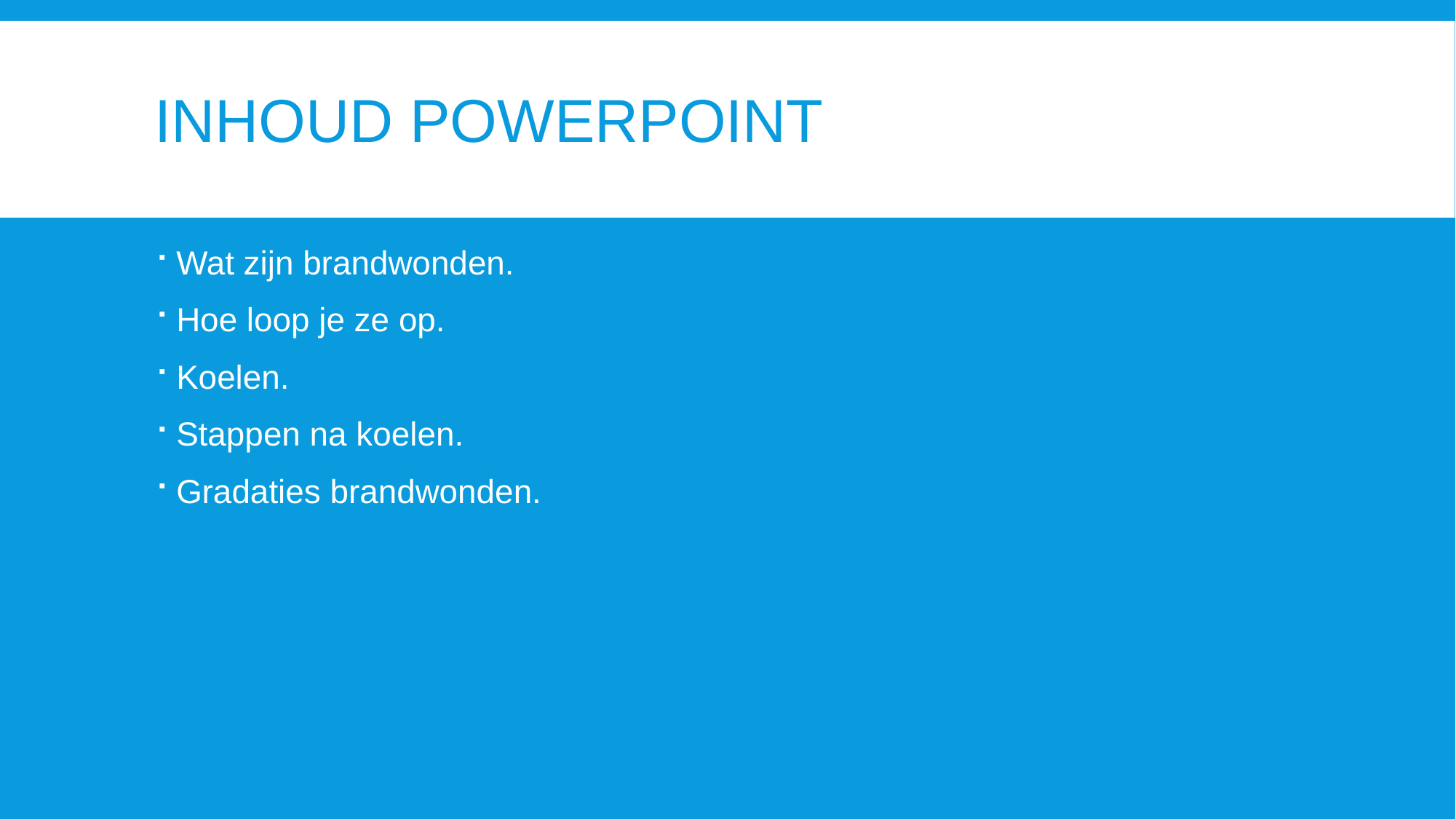

# Inhoud Powerpoint
Wat zijn brandwonden.
Hoe loop je ze op.
Koelen.
Stappen na koelen.
Gradaties brandwonden.